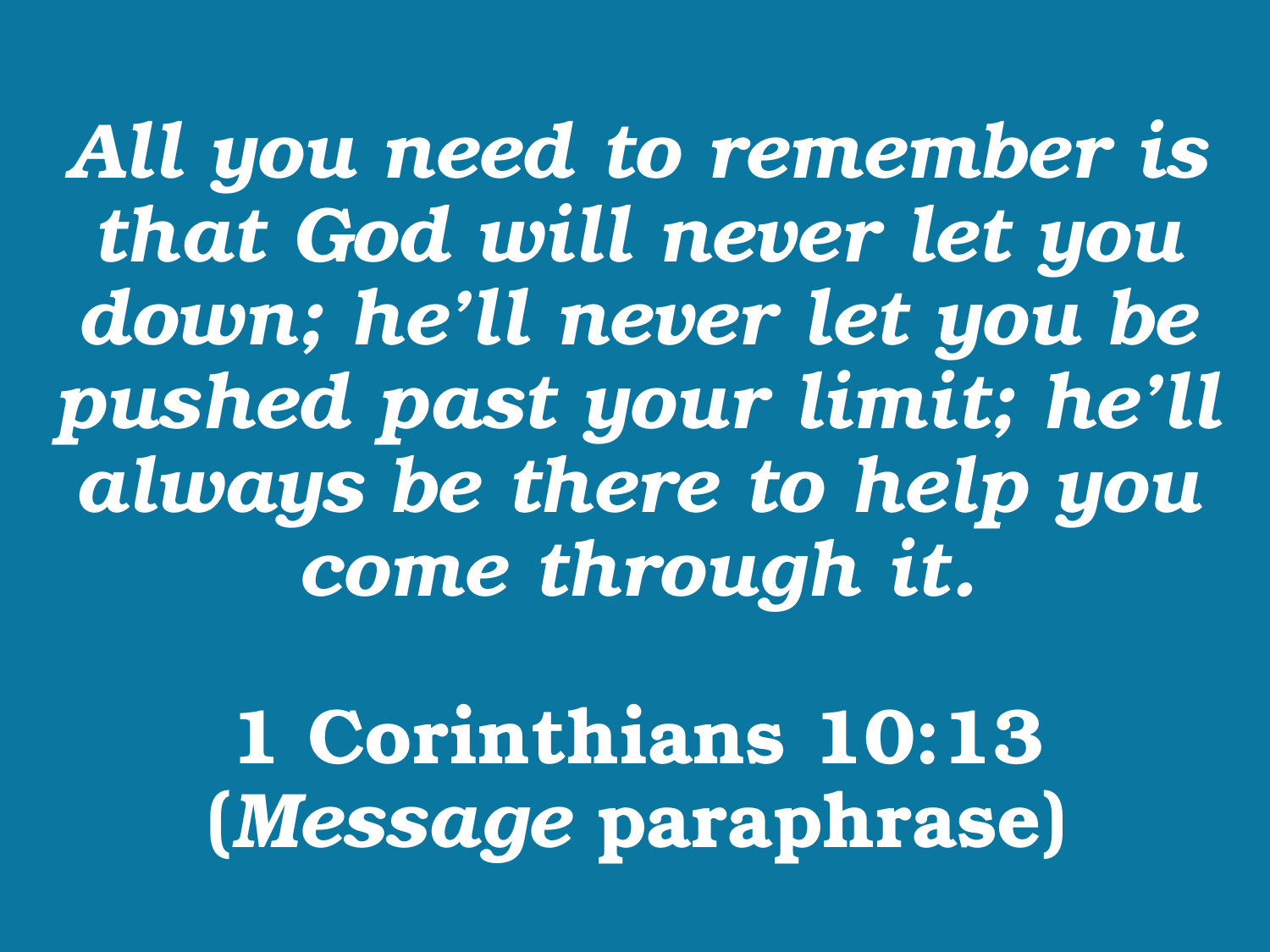

# All you need to remember is that God will never let you down; he’ll never let you be pushed past your limit; he’ll always be there to help you come through it. 1 Corinthians 10:13 (Message paraphrase)